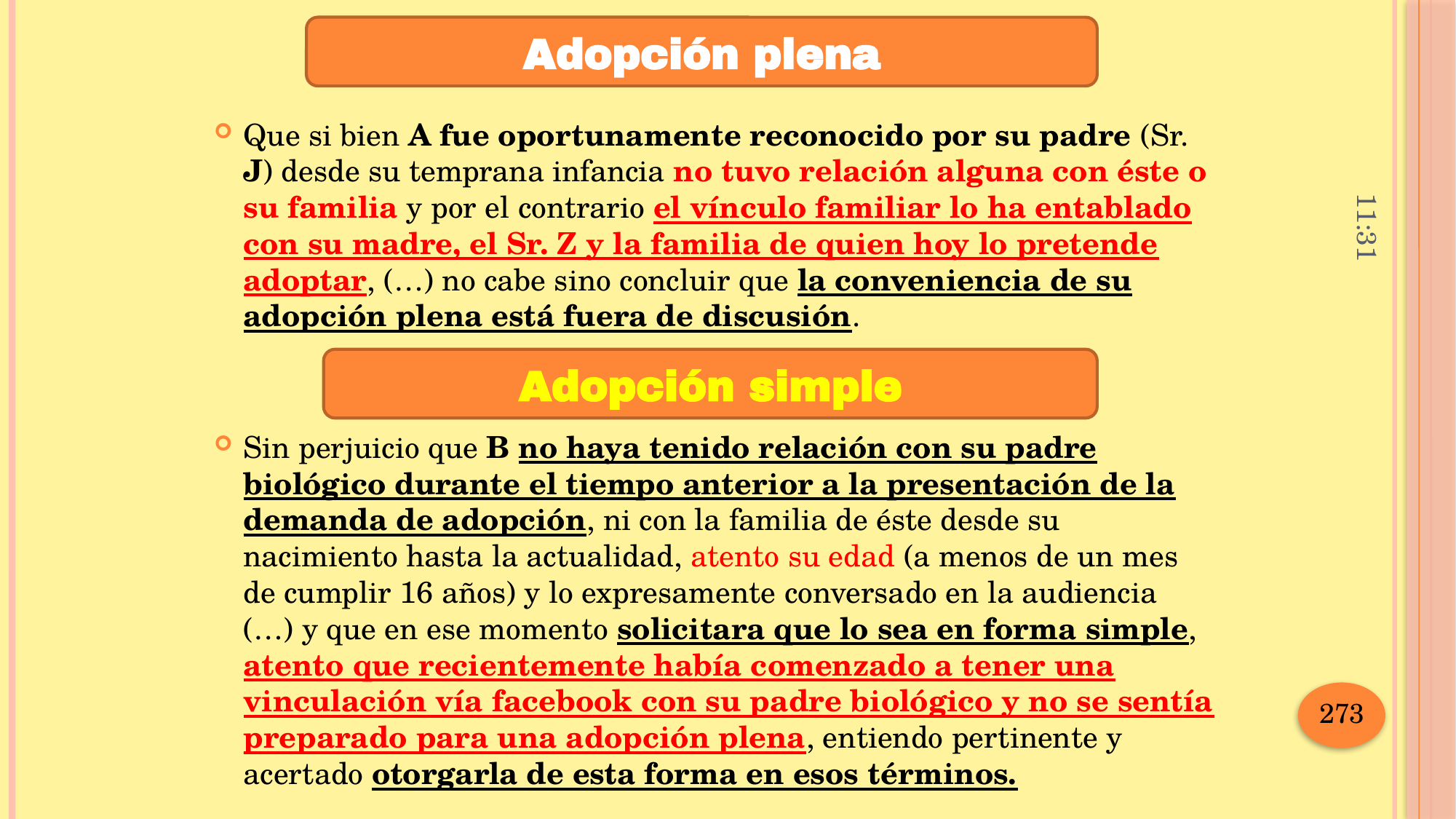

Adopción plena

Que si bien A fue oportunamente reconocido por su padre (Sr. J) desde su temprana infancia no tuvo relación alguna con éste o su familia y por el contrario el vínculo familiar lo ha entablado con su madre, el Sr. Z y la familia de quien hoy lo pretende adoptar, (…) no cabe sino concluir que la conveniencia de su adopción plena está fuera de discusión.

Sin perjuicio que B no haya tenido relación con su padre biológico durante el tiempo anterior a la presentación de la demanda de adopción, ni con la familia de éste desde su nacimiento hasta la actualidad, atento su edad (a menos de un mes de cumplir 16 años) y lo expresamente conversado en la audiencia (…) y que en ese momento solicitara que lo sea en forma simple, atento que recientemente había comenzado a tener una vinculación vía facebook con su padre biológico y no se sentía preparado para una adopción plena, entiendo pertinente y acertado otorgarla de esta forma en esos términos.

11:31
Adopción simple
273